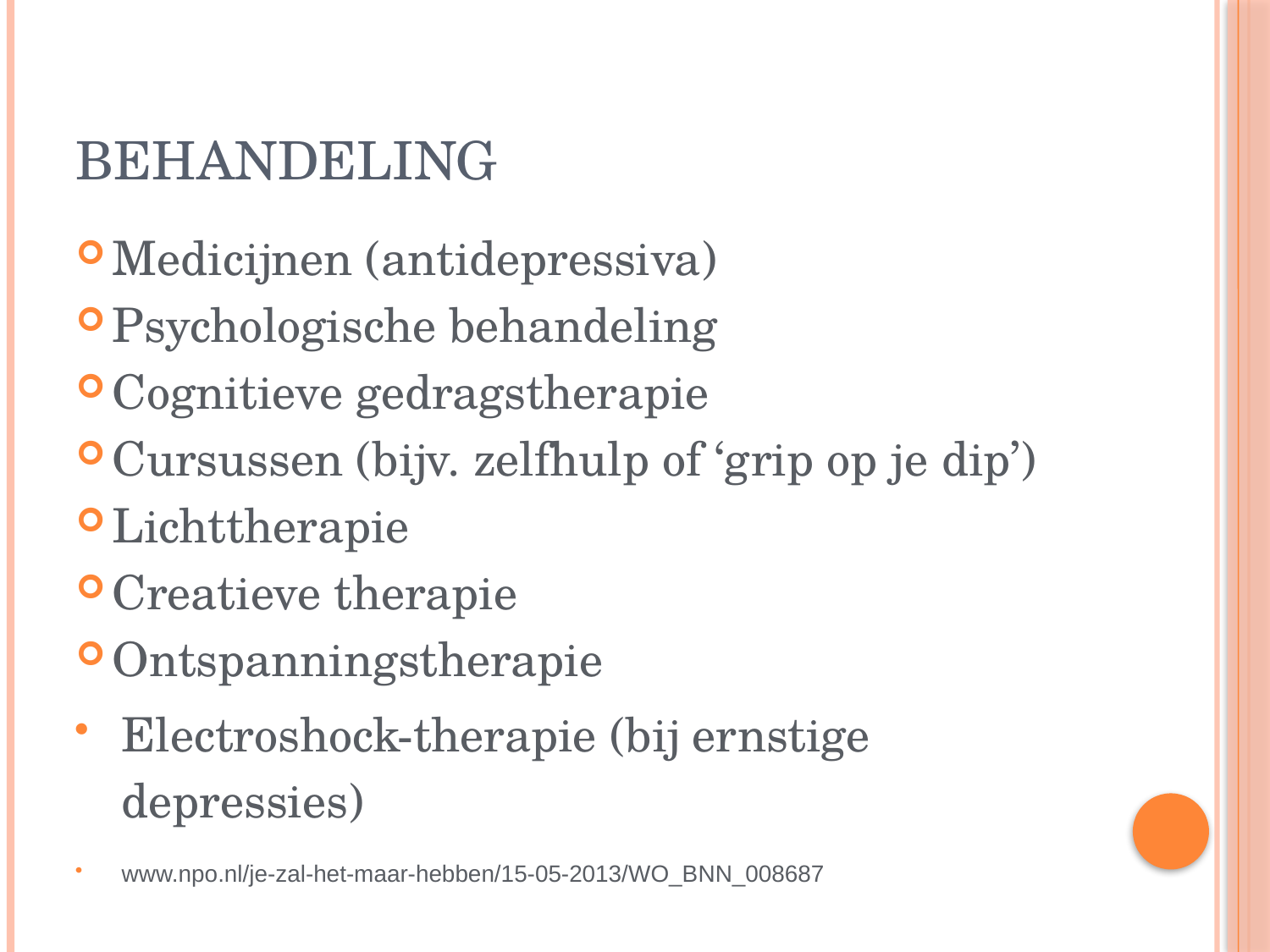

# Behandeling
Medicijnen (antidepressiva)
Psychologische behandeling
Cognitieve gedragstherapie
Cursussen (bijv. zelfhulp of ‘grip op je dip’)
Lichttherapie
Creatieve therapie
Ontspanningstherapie
Electroshock-therapie (bij ernstige depressies)
www.npo.nl/je-zal-het-maar-hebben/15-05-2013/WO_BNN_008687